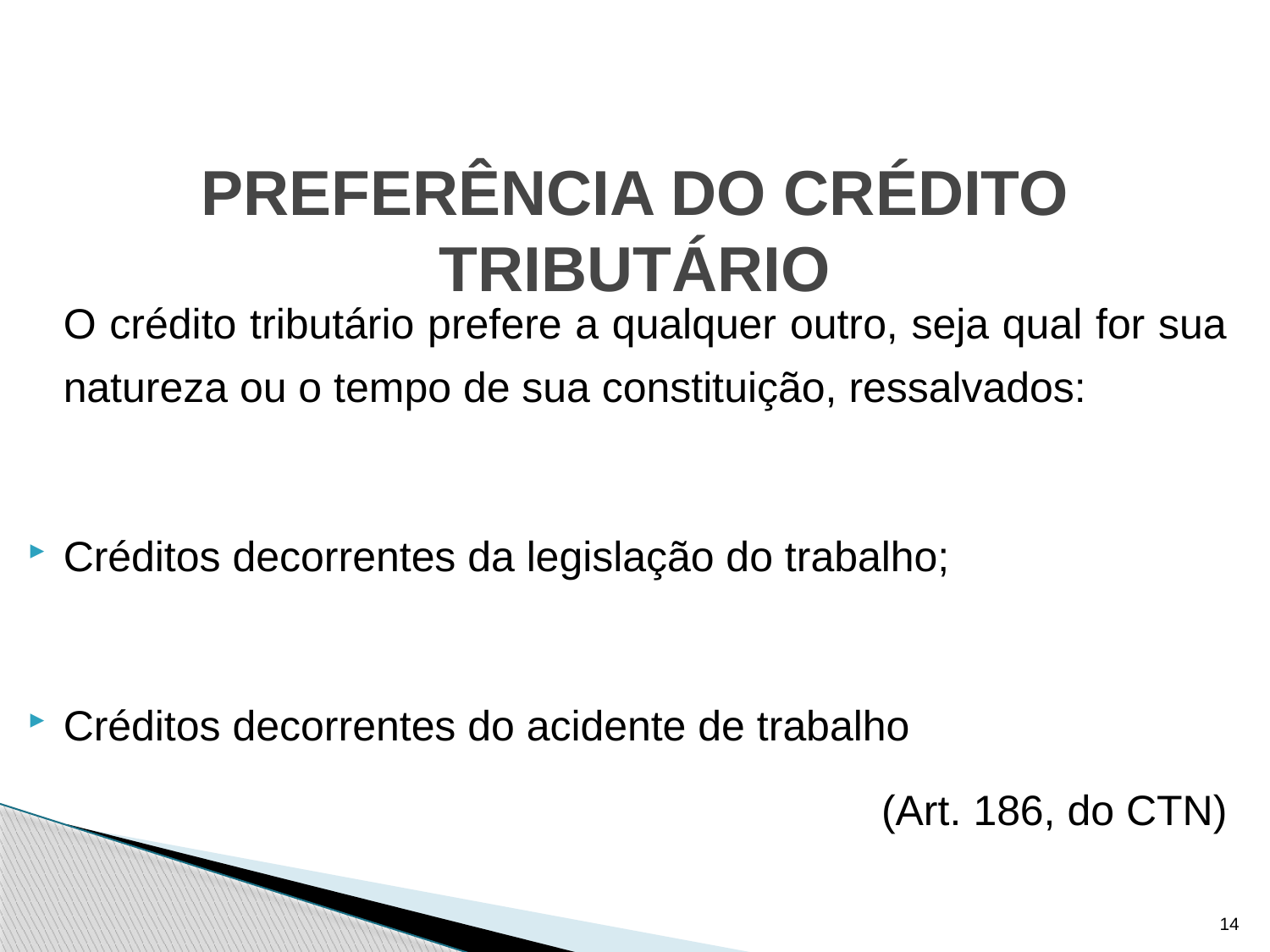

# PREFERÊNCIA DO CRÉDITO TRIBUTÁRIO
	O crédito tributário prefere a qualquer outro, seja qual for sua natureza ou o tempo de sua constituição, ressalvados:

Créditos decorrentes da legislação do trabalho;

Créditos decorrentes do acidente de trabalho
(Art. 186, do CTN)

14